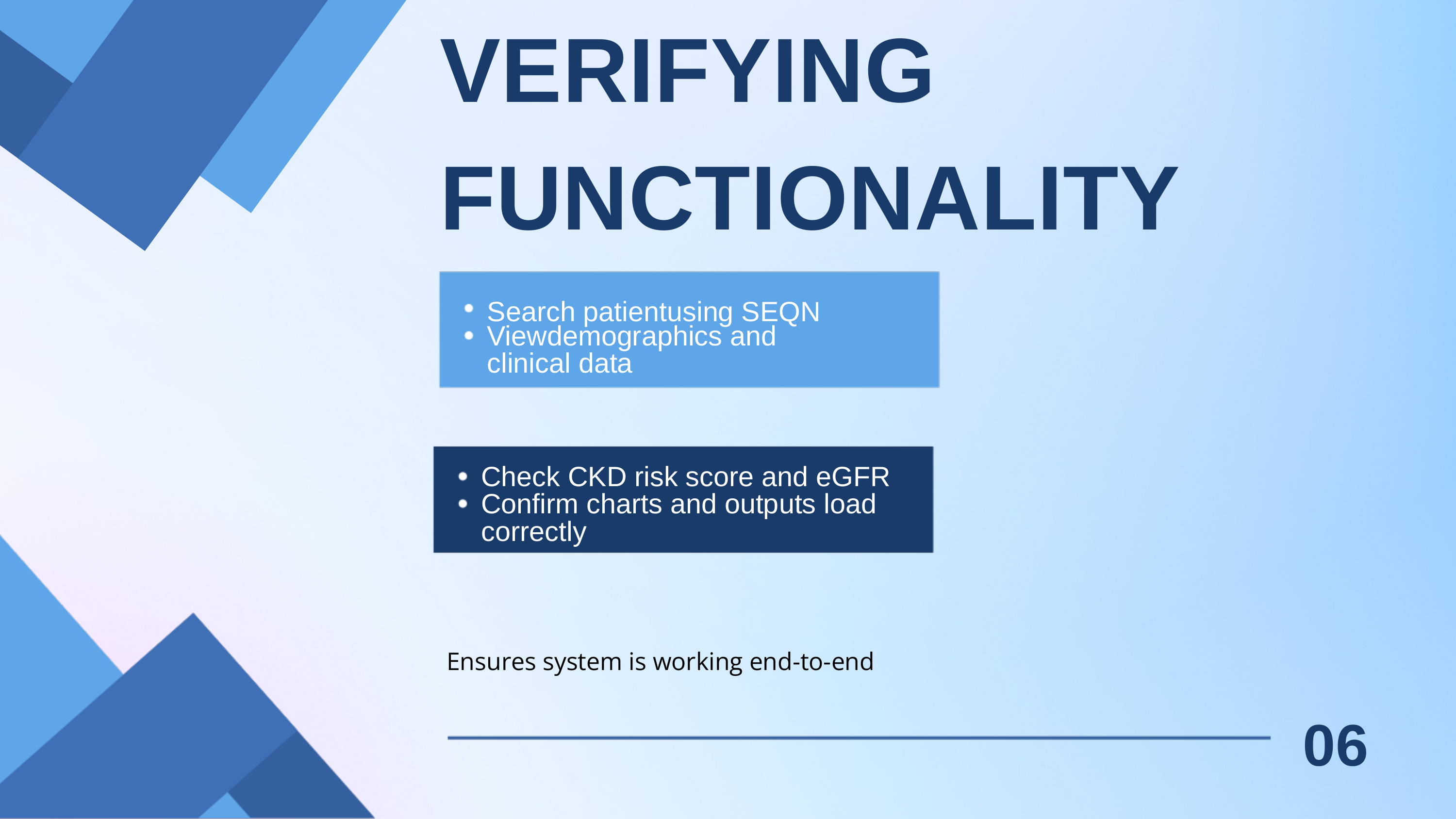

VERIFYING FUNCTIONALITY

Search patientusing SEQN

Viewdemographics and clinical data
Check CKD risk score and eGFR Confirm charts and outputs load correctly
Ensures system is working end-to-end
06